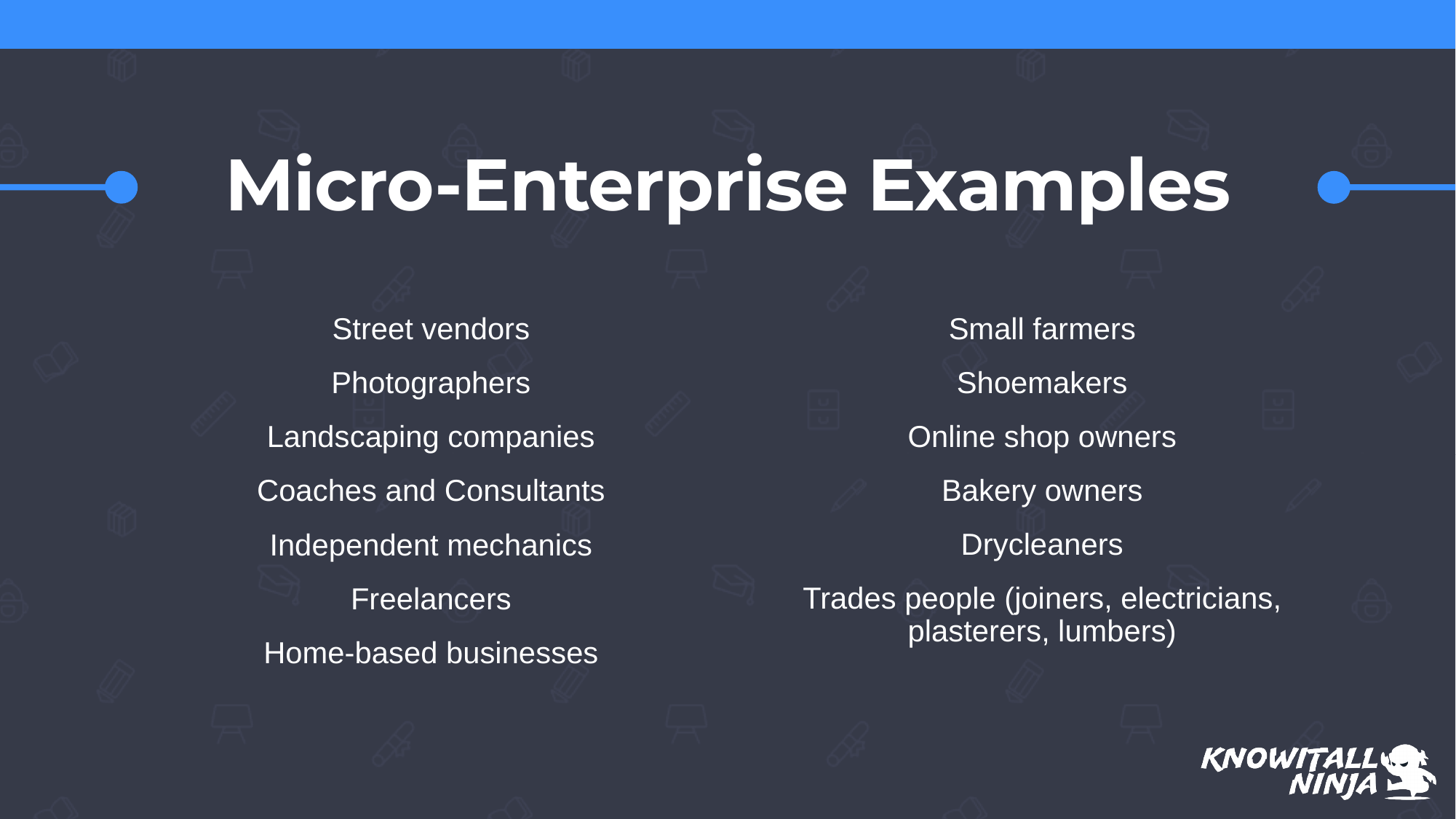

# Micro-Enterprise Examples
Street vendors
Photographers
Landscaping companies
Coaches and Consultants
Independent mechanics
Freelancers
Home-based businesses
Small farmers
Shoemakers
Online shop owners
Bakery owners
Drycleaners
Trades people (joiners, electricians, plasterers, lumbers)